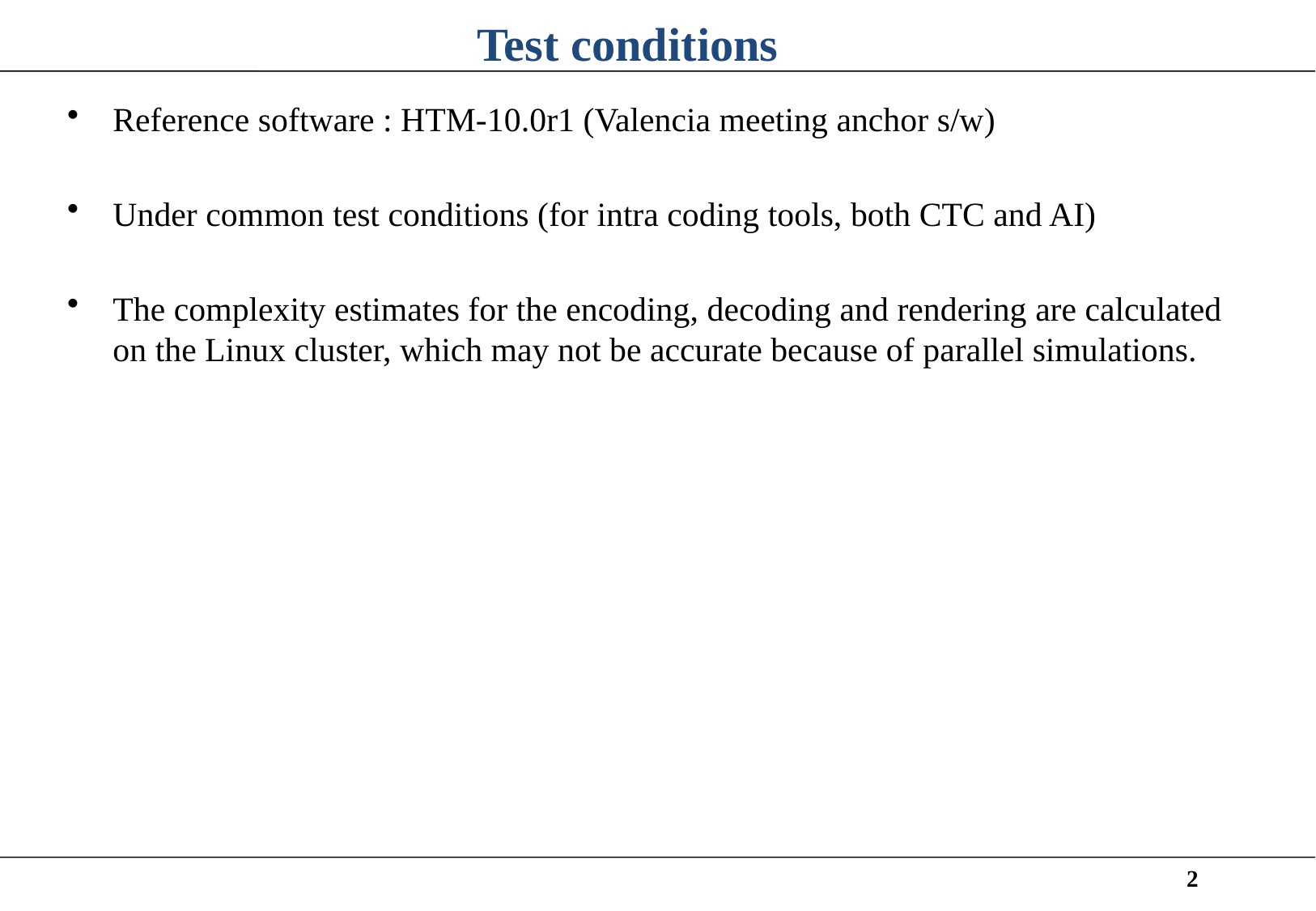

# Test conditions
Reference software : HTM-10.0r1 (Valencia meeting anchor s/w)

Under common test conditions (for intra coding tools, both CTC and AI)

The complexity estimates for the encoding, decoding and rendering are calculated on the Linux cluster, which may not be accurate because of parallel simulations.
2